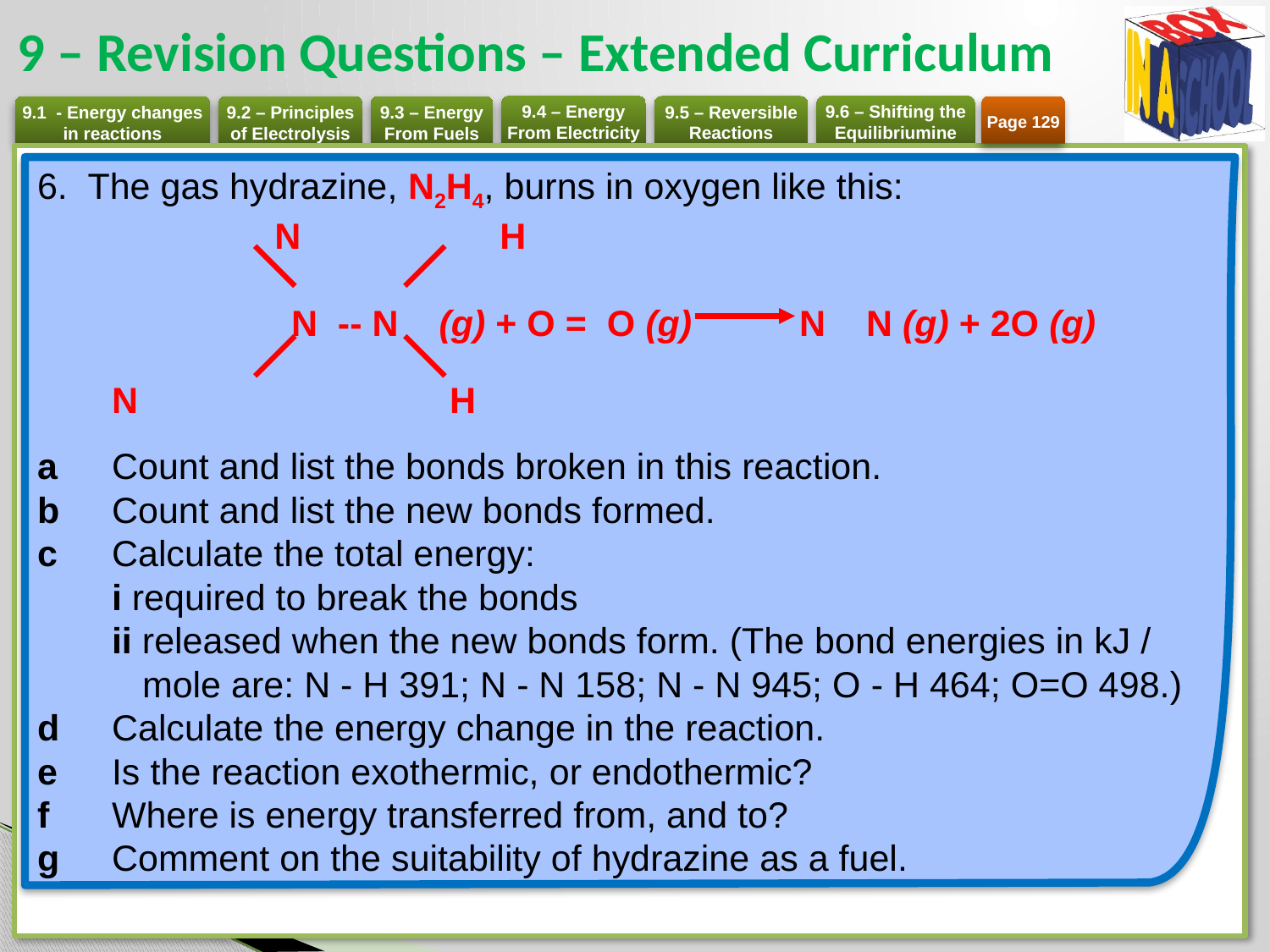

# 9 – Revision Questions – Extended Curriculum
Page 129
The gas hydrazine, N2H4, burns in oxygen like this:
	N	H
		N  -- N    (g) + O =  O (g) 	N    N (g) + 2O (g)
	N	H
a 	Count and list the bonds broken in this reaction.
b 	Count and list the new bonds formed.
c 	Calculate the total energy:
	i required to break the bonds
	ii released when the new bonds form. (The bond energies in kJ /
	   mole are: N - H 391; N - N 158; N - N 945; O - H 464; O=O 498.)
d 	Calculate the energy change in the reaction.
e 	Is the reaction exothermic, or endothermic?
f 	Where is energy transferred from, and to?
g 	Comment on the suitability of hydrazine as a fuel.
-
-
-